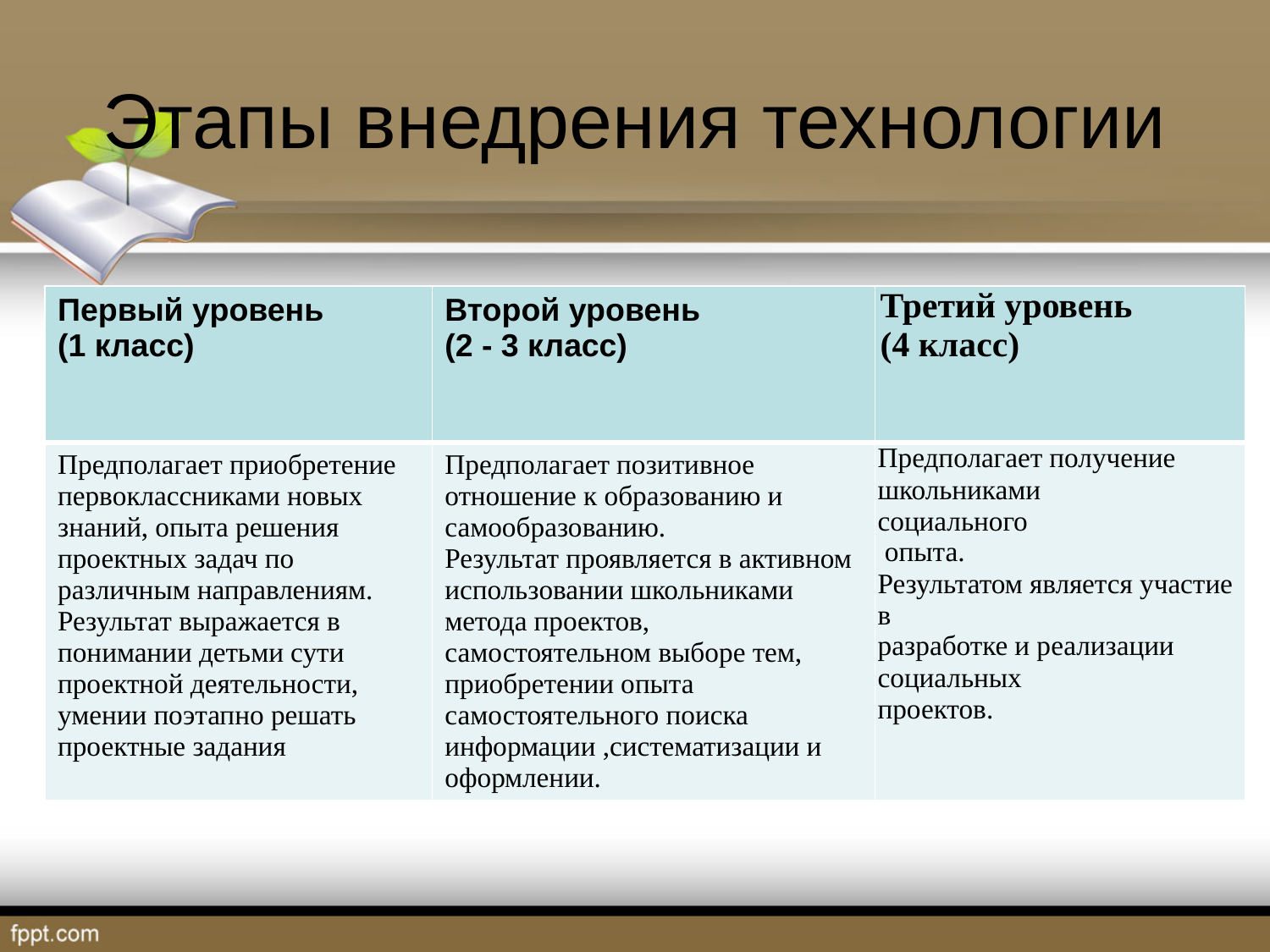

# Этапы внедрения технологии
| Первый уровень (1 класс) | Второй уровень (2 - 3 класс) | Третий уровень (4 класс) |
| --- | --- | --- |
| Предполагает приобретение первоклассниками новых знаний, опыта решения проектных задач по различным направлениям. Результат выражается в понимании детьми сути проектной деятельности, умении поэтапно решать проектные задания | Предполагает позитивное отношение к образованию и самообразованию. Результат проявляется в активном использовании школьниками метода проектов, самостоятельном выборе тем, приобретении опыта самостоятельного поиска информации ,систематизации и оформлении. | Предполагает получение школьниками социального опыта. Результатом является участие в разработке и реализации социальных проектов. |